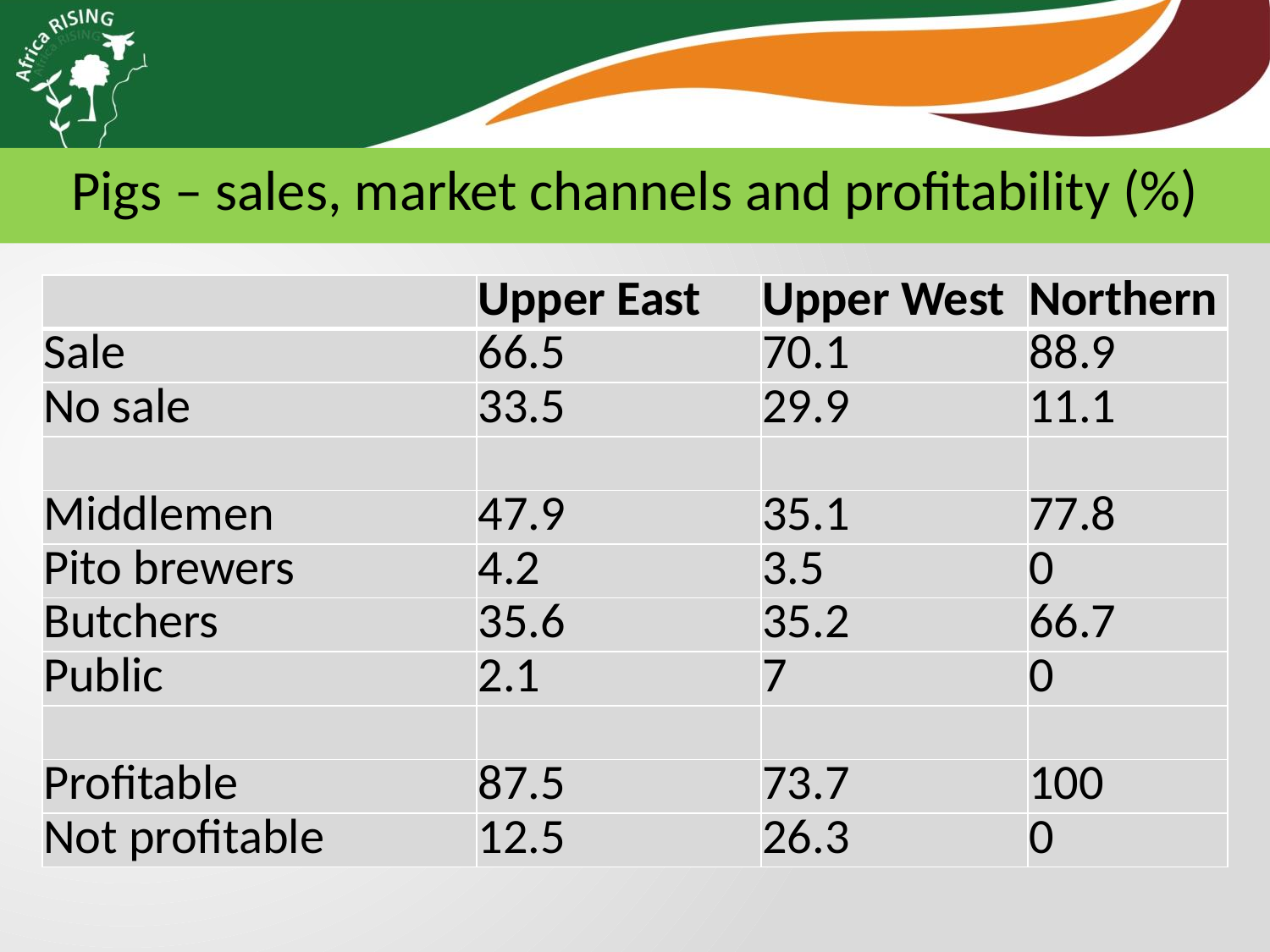

Pigs – sales, market channels and profitability (%)
|  | Upper East | Upper West | Northern |
| --- | --- | --- | --- |
| Sale | 66.5 | 70.1 | 88.9 |
| No sale | 33.5 | 29.9 | 11.1 |
|  |  |  |  |
| Middlemen | 47.9 | 35.1 | 77.8 |
| Pito brewers | 4.2 | 3.5 | 0 |
| Butchers | 35.6 | 35.2 | 66.7 |
| Public | 2.1 | 7 | 0 |
|  |  |  |  |
| Profitable | 87.5 | 73.7 | 100 |
| Not profitable | 12.5 | 26.3 | 0 |